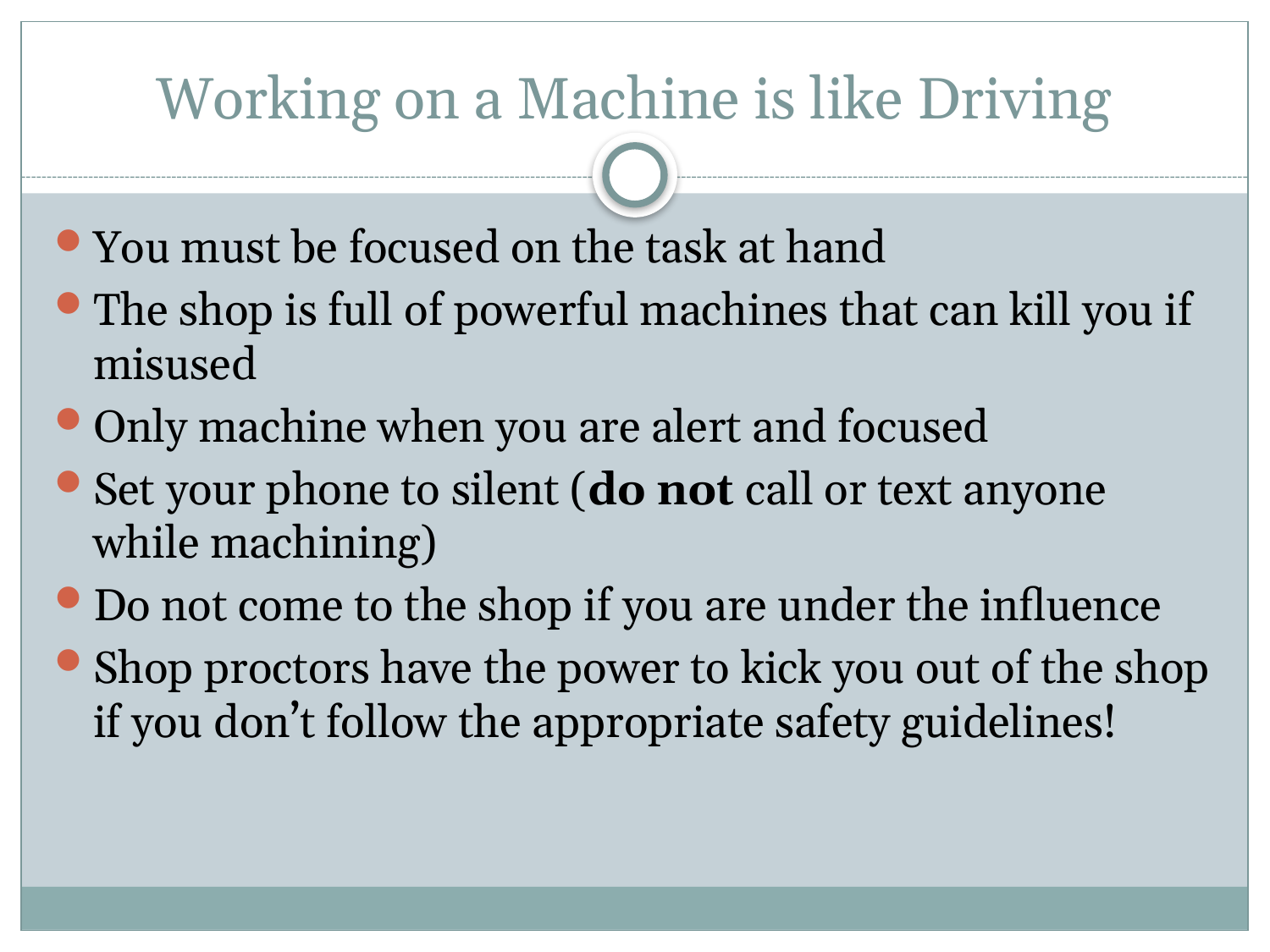

# Working on a Machine is like Driving
You must be focused on the task at hand
The shop is full of powerful machines that can kill you if misused
Only machine when you are alert and focused
Set your phone to silent (do not call or text anyone while machining)
Do not come to the shop if you are under the influence
Shop proctors have the power to kick you out of the shop if you don’t follow the appropriate safety guidelines!